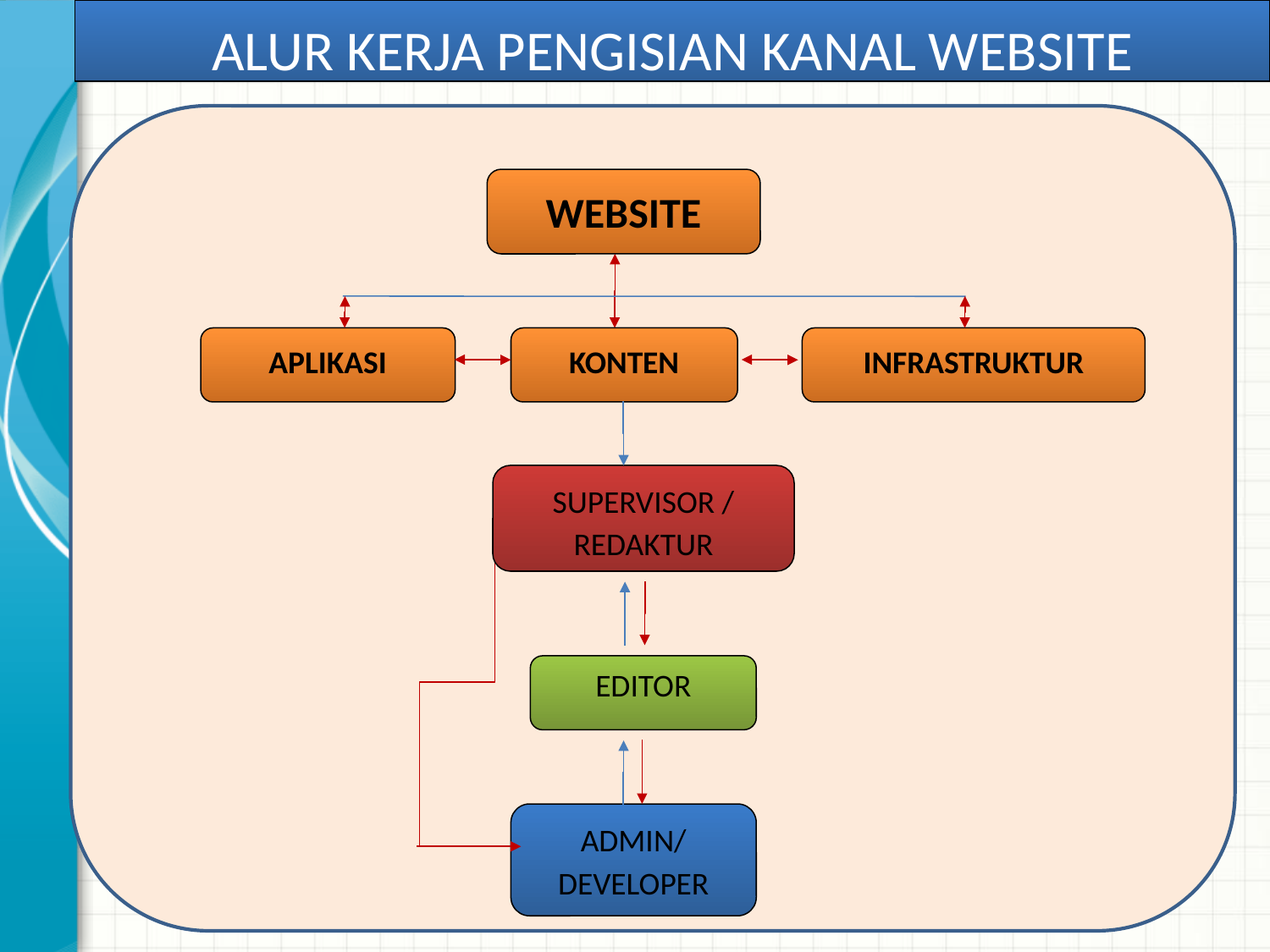

ALUR KERJA PENGISIAN KANAL WEBSITE

WEBSITE

APLIKASI
KONTEN
INFRASTRUKTUR
 SUPERVISOR /
REDAKTUR
EDITOR

ADMIN/
DEVELOPER